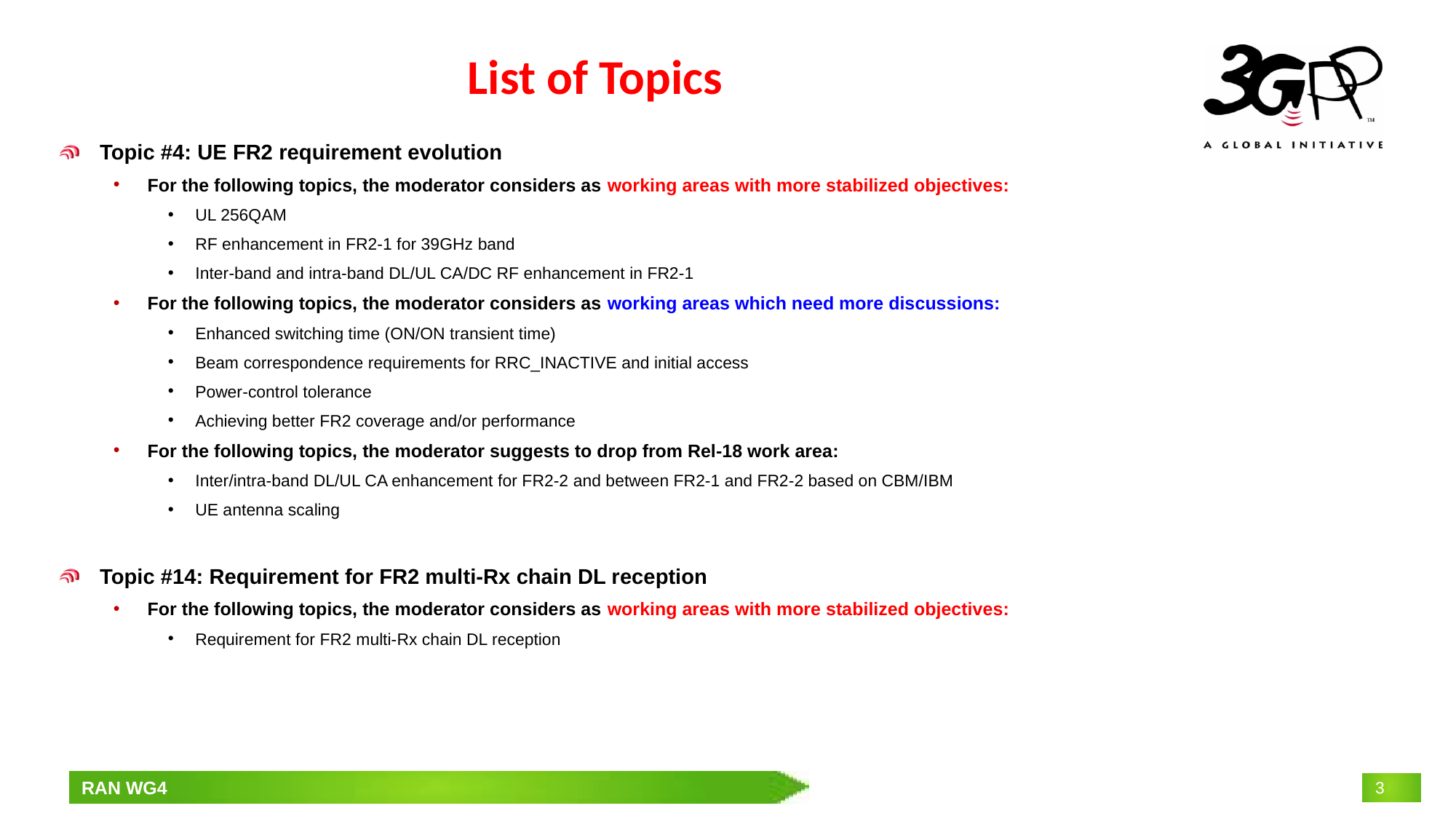

# List of Topics
Topic #4: UE FR2 requirement evolution
For the following topics, the moderator considers as working areas with more stabilized objectives:
UL 256QAM
RF enhancement in FR2-1 for 39GHz band
Inter-band and intra-band DL/UL CA/DC RF enhancement in FR2-1
For the following topics, the moderator considers as working areas which need more discussions:
Enhanced switching time (ON/ON transient time)
Beam correspondence requirements for RRC_INACTIVE and initial access
Power-control tolerance
Achieving better FR2 coverage and/or performance
For the following topics, the moderator suggests to drop from Rel-18 work area:
Inter/intra-band DL/UL CA enhancement for FR2-2 and between FR2-1 and FR2-2 based on CBM/IBM
UE antenna scaling

Topic #14: Requirement for FR2 multi-Rx chain DL reception
For the following topics, the moderator considers as working areas with more stabilized objectives:
Requirement for FR2 multi-Rx chain DL reception